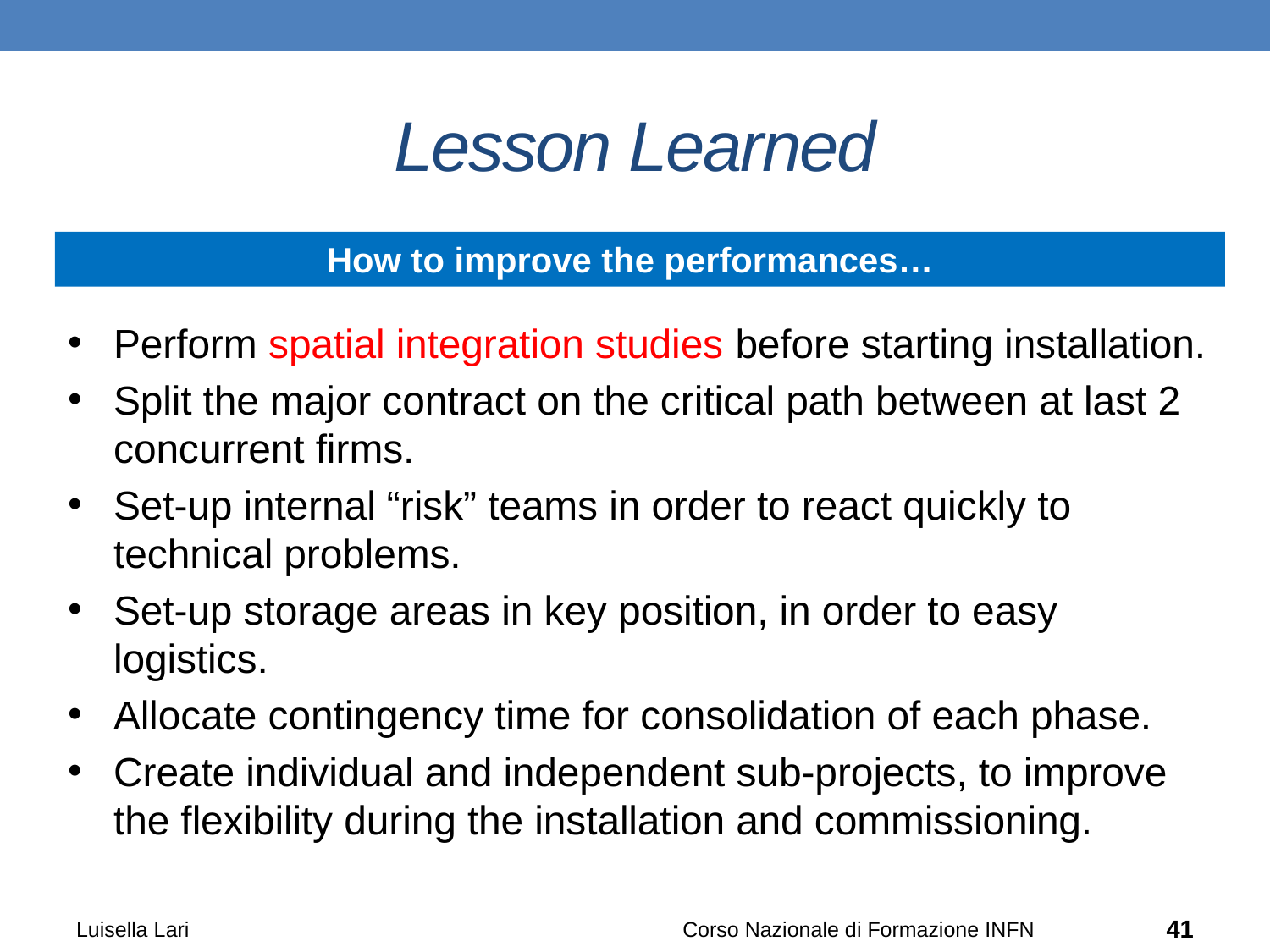

# Lesson Learned
How to improve the performances…
Perform spatial integration studies before starting installation.
Split the major contract on the critical path between at last 2 concurrent firms.
Set-up internal “risk” teams in order to react quickly to technical problems.
Set-up storage areas in key position, in order to easy logistics.
Allocate contingency time for consolidation of each phase.
Create individual and independent sub-projects, to improve the flexibility during the installation and commissioning.

Luisella Lari
Corso Nazionale di Formazione INFN
41